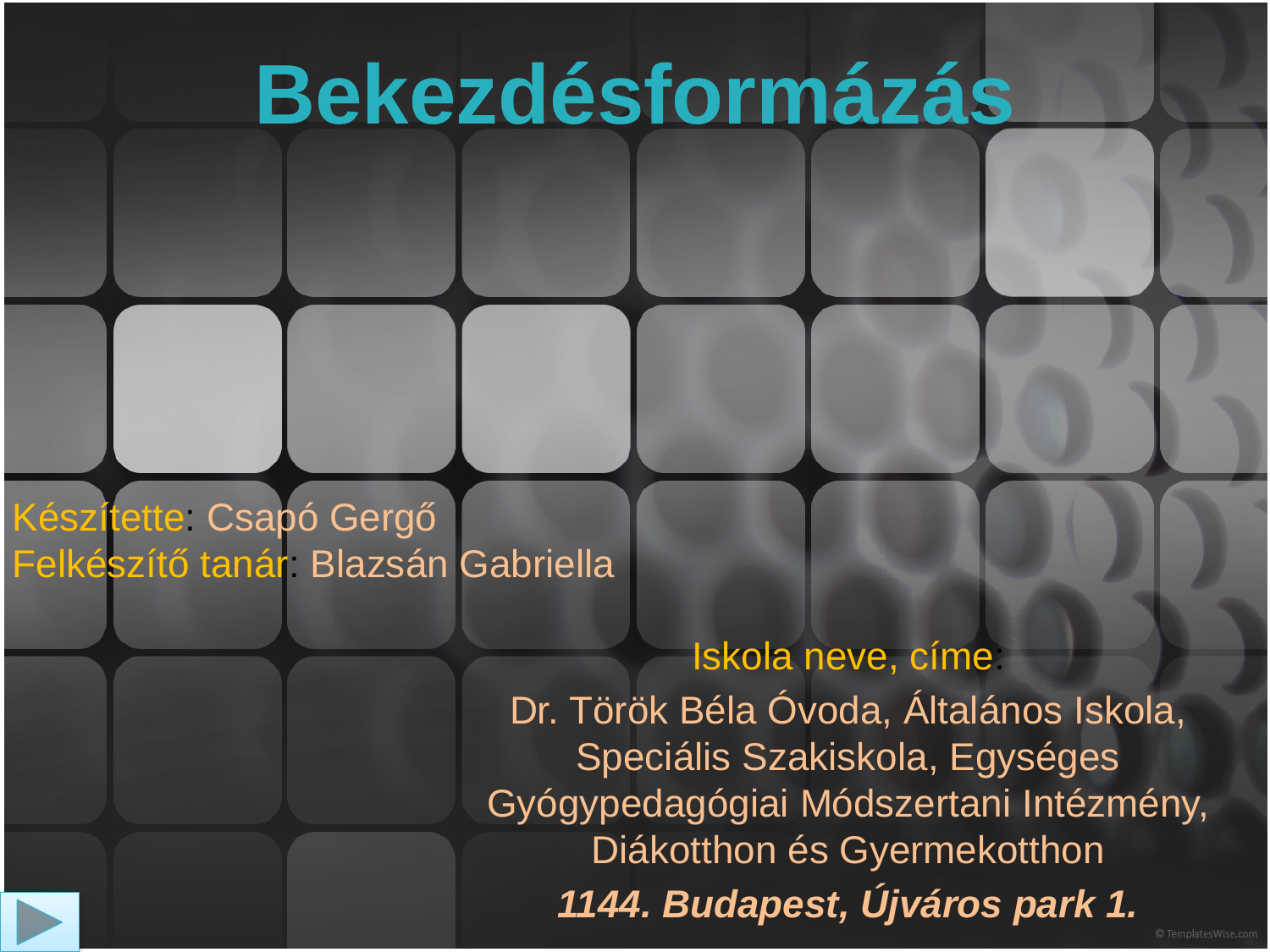

# Bekezdésformázás
Készítette: Csapó Gergő
Felkészítő tanár: Blazsán Gabriella
Iskola neve, címe:
Dr. Török Béla Óvoda, Általános Iskola, Speciális Szakiskola, Egységes Gyógypedagógiai Módszertani Intézmény, Diákotthon és Gyermekotthon
1144. Budapest, Újváros park 1.